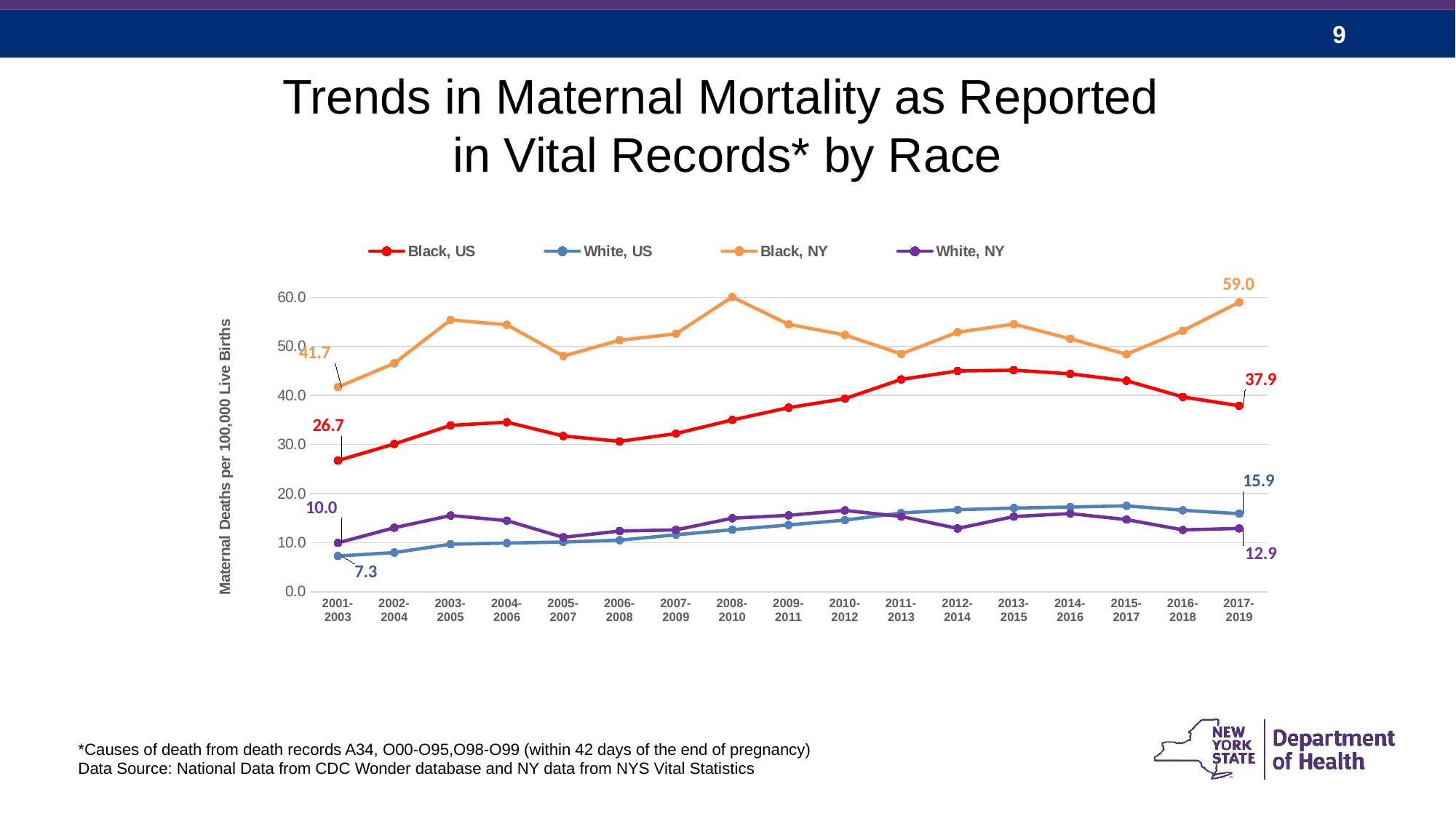

Trends in Maternal Mortality as Reported
in Vital Records* by Race

### Chart

| Category | Black, US | White, US | Black, NY | White, NY |
|---|---|---|---|---|
| 2001-2003 | 26.726765772403528 | 7.276915556667336 | 41.70141784820684 | 9.957808397014134 |
| 2002-2004 | 30.116953247436467 | 7.980434634421277 | 46.56237621010056 | 13.039534356338347 |
| 2003-2005 | 33.909213084521554 | 9.681682401553203 | 55.406209599638835 | 15.531949613569026 |
| 2004-2006 | 34.55675738598489 | 9.9154624876953 | 54.39974524997347 | 14.48246601719946 |
| 2005-2007 | 31.742158497153078 | 10.13544847283801 | 48.03135486845813 | 11.081833181471174 |
| 2006-2008 | 30.65128770182904 | 10.502870801484958 | 51.25678986047502 | 12.36838316845535 |
| 2007-2009 | 32.233872211158804 | 11.600475139108605 | 52.560023546890555 | 12.601933380488955 |
| 2008-2010 | 35.015359935506595 | 12.640842151187623 | 60.06637334254351 | 14.97632509703838 |
| 2009-2011 | 37.52055067505854 | 13.6133546037051 | 54.50595343195584 | 15.561713920272862 |
| 2010-2012 | 39.349560692888495 | 14.588277230075615 | 52.33025860520334 | 16.574255981648985 |
| 2011-2013 | 43.27508811449442 | 16.04498013087374 | 48.460389589754996 | 15.337739308794477 |
| 2012-2014 | 44.98682341702942 | 16.70101627460735 | 52.88336370736787 | 12.8917301852956 |
| 2013-2015 | 45.16025625965529 | 17.042792711628074 | 54.53980986583207 | 15.321934742487029 |
| 2014-2016 | 44.39946493217581 | 17.251963761297866 | 51.555250042962705 | 15.918720883957208 |
| 2015-2017 | 43.0 | 17.5 | 48.4 | 14.7 |
| 2016-2018 | 39.7 | 16.6 | 53.2 | 12.6 |
| 2017-2019 | 37.9 | 15.9 | 59.0 | 12.9 |
*Causes of death from death records A34, O00-O95,O98-O99 (within 42 days of the end of pregnancy)
Data Source: National Data from CDC Wonder database and NY data from NYS Vital Statistics